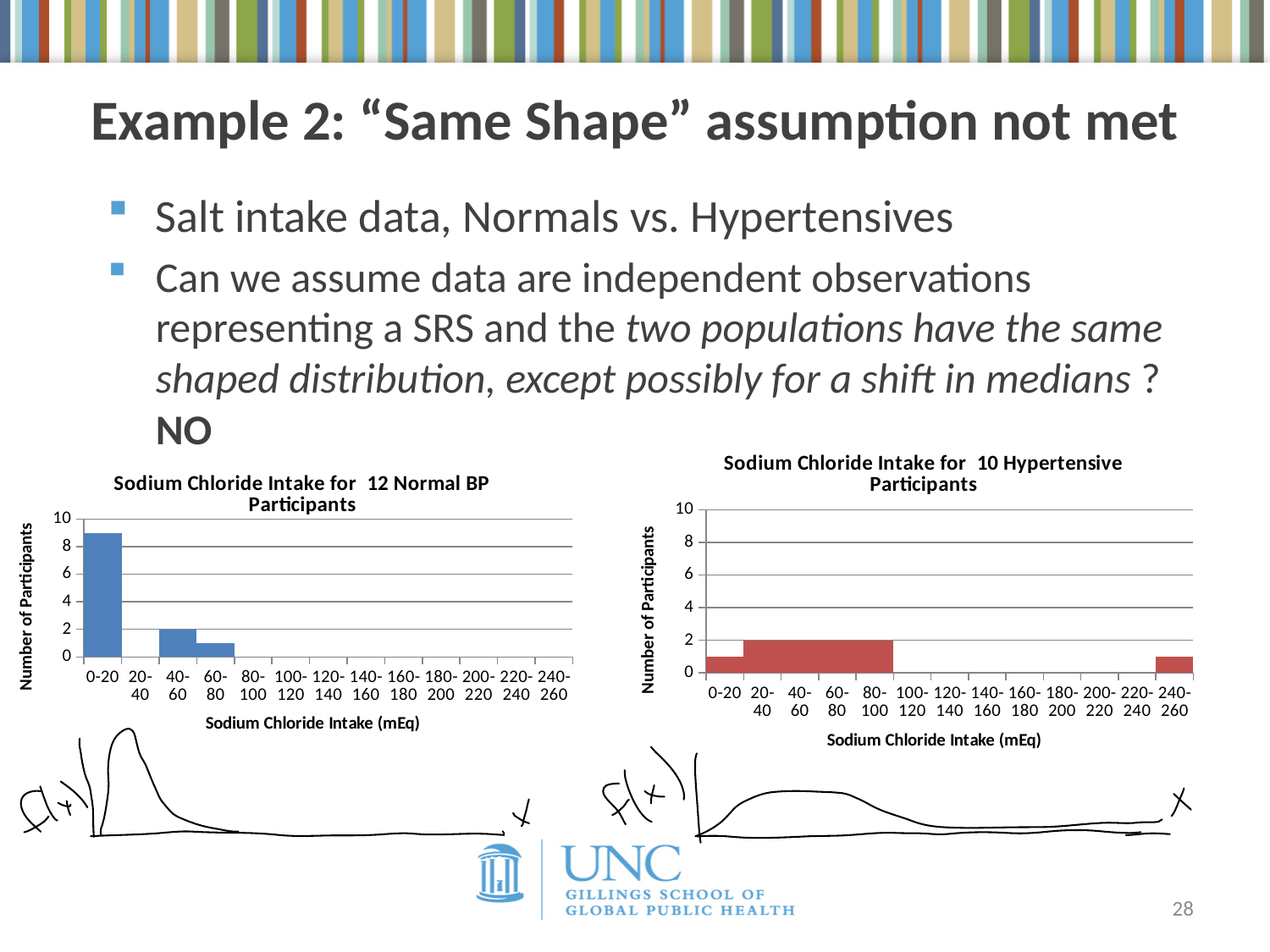

# Example 2: “Same Shape” assumption not met
Salt intake data, Normals vs. Hypertensives
Can we assume data are independent observations representing a SRS and the two populations have the same shaped distribution, except possibly for a shift in medians ? NO

### Chart: Sodium Chloride Intake for  10 Hypertensive Participants

| Category |  |
|---|---|
| 0-20 | 1.0 |
| 20-40 | 2.0 |
| 40-60 | 2.0 |
| 60-80 | 2.0 |
| 80-100 | 2.0 |
| 100-120 | 0.0 |
| 120-140 | 0.0 |
| 140-160 | 0.0 |
| 160-180 | 0.0 |
| 180-200 | 0.0 |
| 200-220 | 0.0 |
| 220-240 | 0.0 |
| 240-260 | 1.0 |

### Chart: Sodium Chloride Intake for  12 Normal BP Participants

| Category |  |
|---|---|
| 0-20 | 9.0 |
| 20-40 | 0.0 |
| 40-60 | 2.0 |
| 60-80 | 1.0 |
| 80-100 | 0.0 |
| 100-120 | 0.0 |
| 120-140 | 0.0 |
| 140-160 | 0.0 |
| 160-180 | 0.0 |
| 180-200 | 0.0 |
| 200-220 | 0.0 |
| 220-240 | 0.0 |
| 240-260 | 0.0 |
28